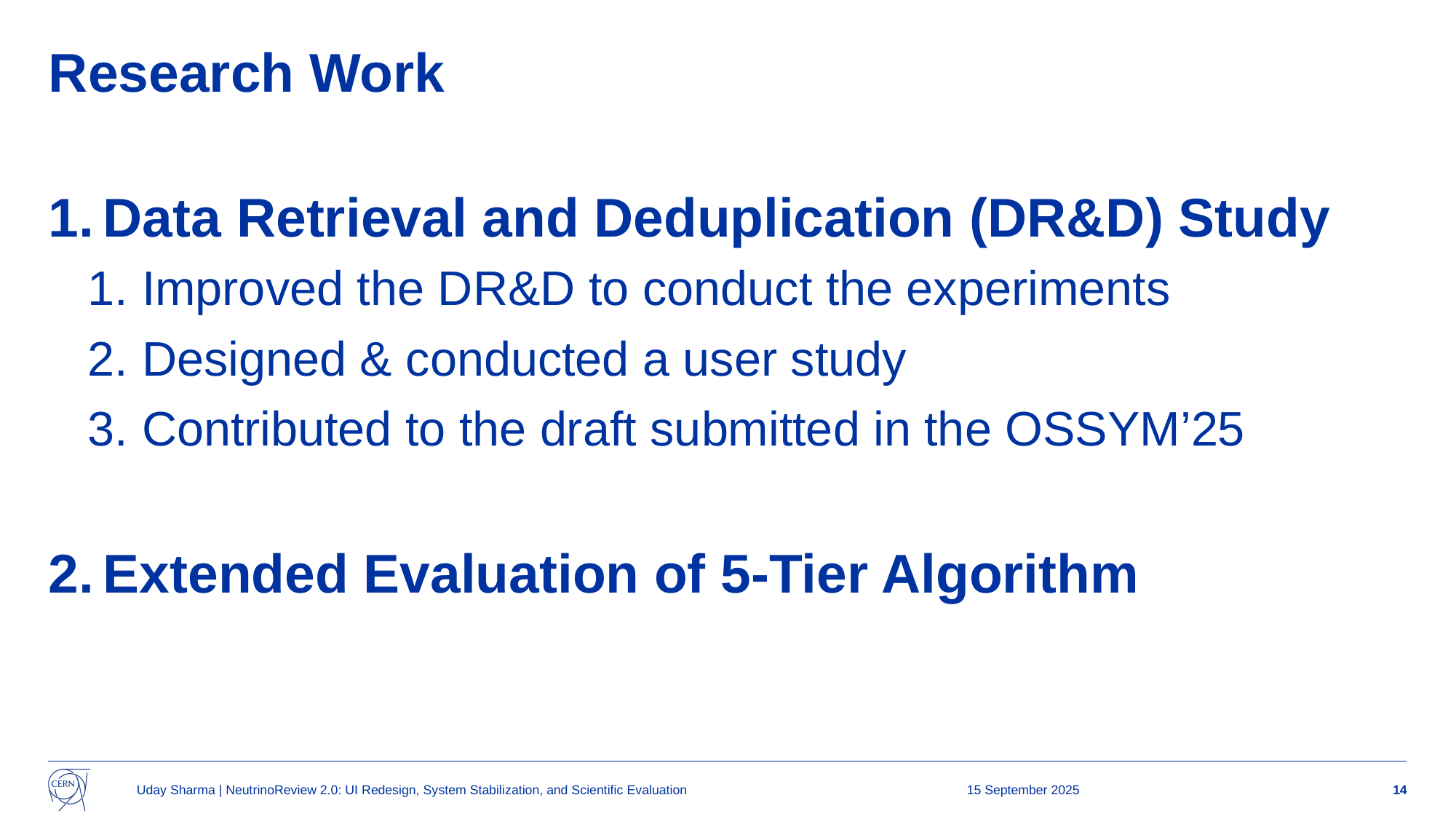

# Research Work
Data Retrieval and Deduplication (DR&D) Study
Improved the DR&D to conduct the experiments
Designed & conducted a user study
Contributed to the draft submitted in the OSSYM’25

Extended Evaluation of 5-Tier Algorithm
Uday Sharma | NeutrinoReview 2.0: UI Redesign, System Stabilization, and Scientific Evaluation
15 September 2025
14